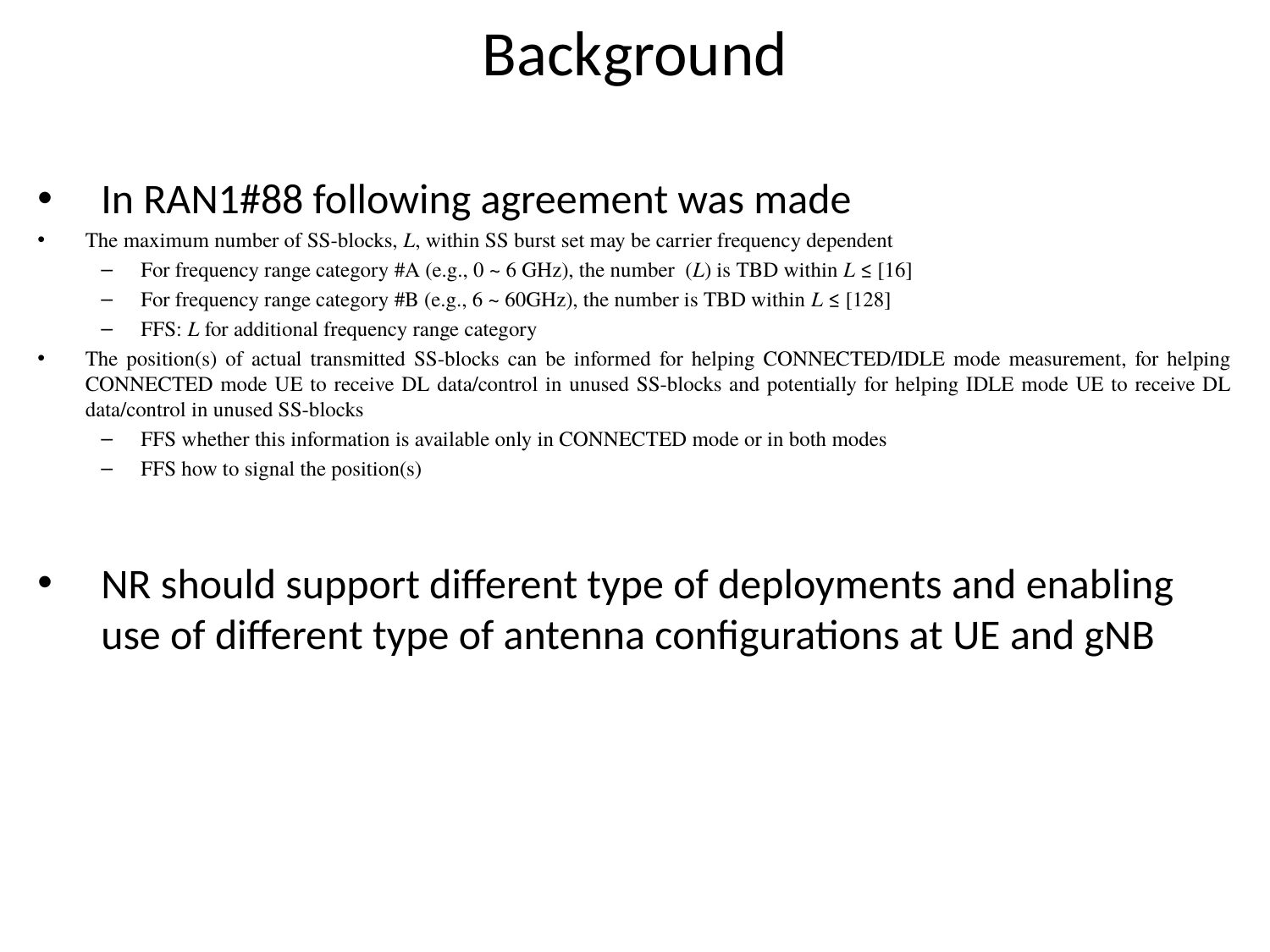

# Background

In RAN1#88 following agreement was made
The maximum number of SS-blocks, L, within SS burst set may be carrier frequency dependent
For frequency range category #A (e.g., 0 ~ 6 GHz), the number  (L) is TBD within L ≤ [16]
For frequency range category #B (e.g., 6 ~ 60GHz), the number is TBD within L ≤ [128]
FFS: L for additional frequency range category
The position(s) of actual transmitted SS-blocks can be informed for helping CONNECTED/IDLE mode measurement, for helping CONNECTED mode UE to receive DL data/control in unused SS-blocks and potentially for helping IDLE mode UE to receive DL data/control in unused SS-blocks
FFS whether this information is available only in CONNECTED mode or in both modes
FFS how to signal the position(s)

NR should support different type of deployments and enabling use of different type of antenna configurations at UE and gNB